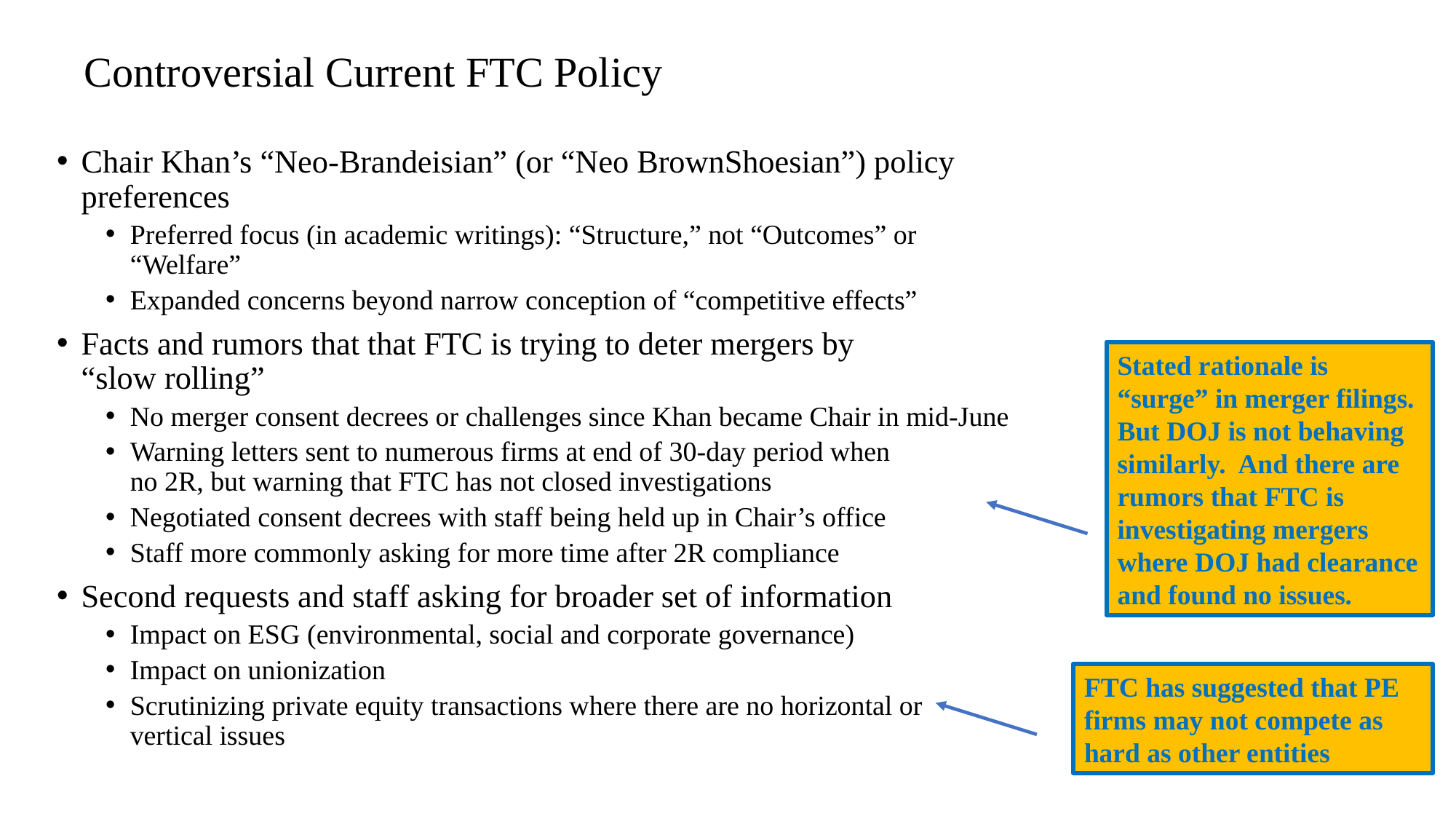

# Controversial Current FTC Policy
Chair Khan’s “Neo-Brandeisian” (or “Neo BrownShoesian”) policy preferences
Preferred focus (in academic writings): “Structure,” not “Outcomes” or “Welfare”
Expanded concerns beyond narrow conception of “competitive effects”
Facts and rumors that that FTC is trying to deter mergers by
“slow rolling”
No merger consent decrees or challenges since Khan became Chair in mid-June
Warning letters sent to numerous firms at end of 30-day period when
no 2R, but warning that FTC has not closed investigations
Negotiated consent decrees with staff being held up in Chair’s office
Staff more commonly asking for more time after 2R compliance
Second requests and staff asking for broader set of information
Impact on ESG (environmental, social and corporate governance)
Impact on unionization
Scrutinizing private equity transactions where there are no horizontal or vertical issues
Stated rationale is “surge” in merger filings. But DOJ is not behaving similarly.  And there are rumors that FTC is investigating mergers where DOJ had clearance and found no issues.
FTC has suggested that PE firms may not compete as hard as other entities